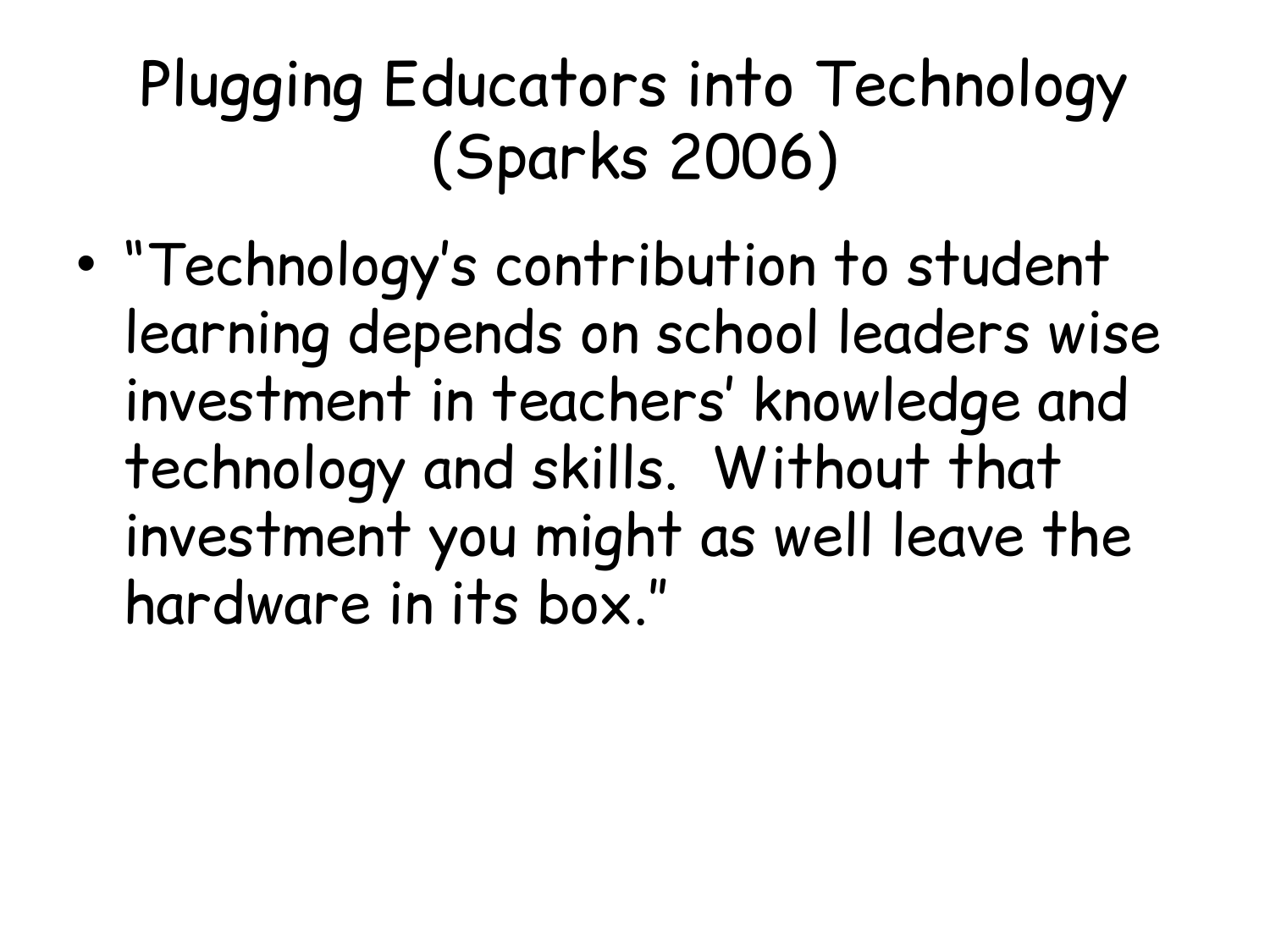

# Plugging Educators into Technology (Sparks 2006)
“Technology’s contribution to student learning depends on school leaders wise investment in teachers’ knowledge and technology and skills.  Without that investment you might as well leave the hardware in its box.”